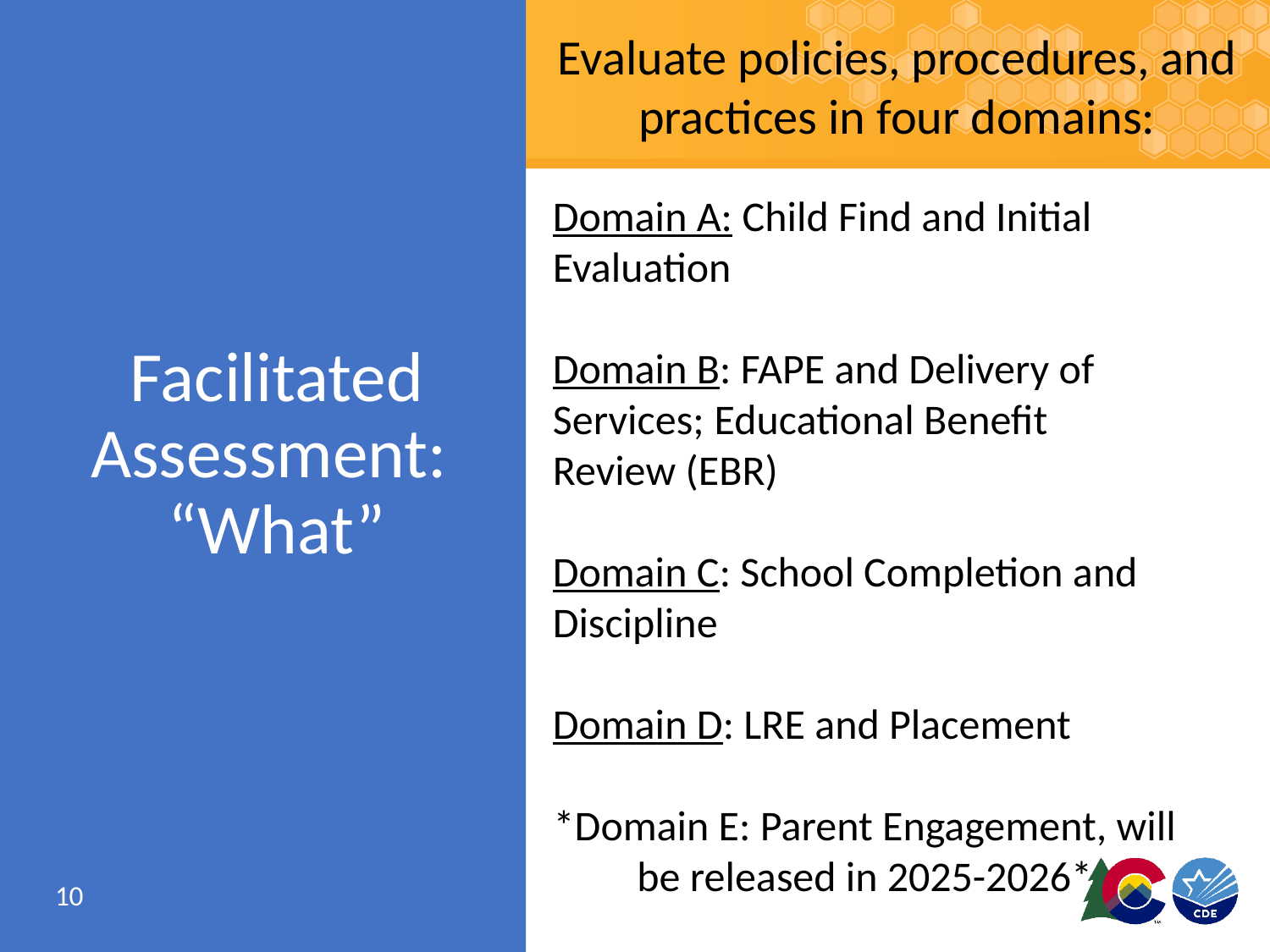

Evaluate policies, procedures, and practices in four domains:

Domain A: Child Find and Initial Evaluation

Domain B: FAPE and Delivery of Services; Educational Benefit Review (EBR)

Domain C: School Completion and Discipline

Domain D: LRE and Placement

*Domain E: Parent Engagement, will be released in 2025-2026*

# Facilitated Assessment: “What”
10